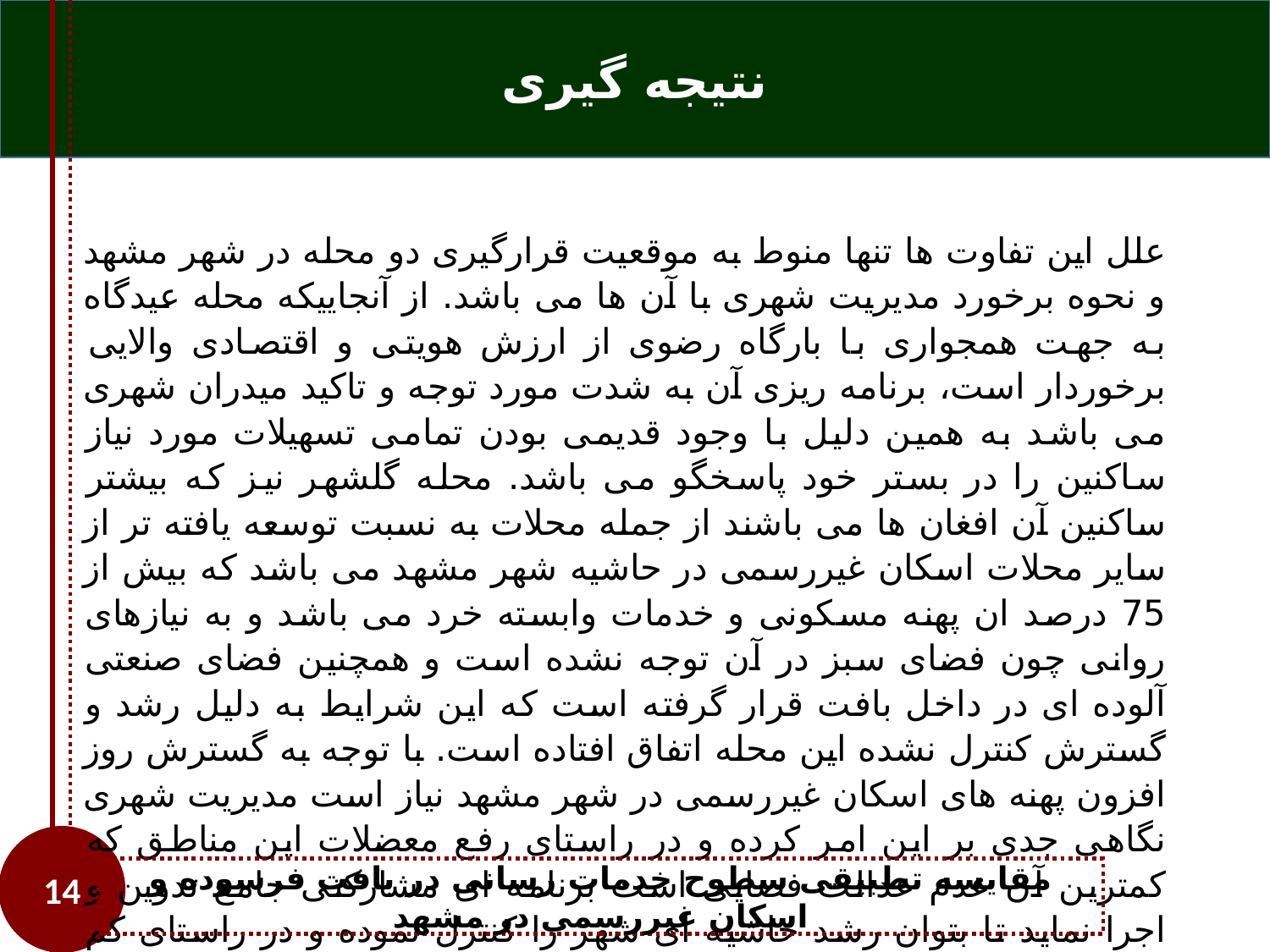

نتیجه گیری
علل این تفاوت ها تنها منوط به موقعیت قرارگیری دو محله در شهر مشهد و نحوه برخورد مدیریت شهری با آن ها می باشد. از آنجاییکه محله عیدگاه به جهت همجواری با بارگاه رضوی از ارزش هویتی و اقتصادی والایی برخوردار است، برنامه ریزی آن به شدت مورد توجه و تاکید میدران شهری می باشد به همین دلیل با وجود قدیمی بودن تمامی تسهیلات مورد نیاز ساکنین را در بستر خود پاسخگو می باشد. محله گلشهر نیز که بیشتر ساکنین آن افغان ها می باشند از جمله محلات به نسبت توسعه یافته تر از سایر محلات اسکان غیررسمی در حاشیه شهر مشهد می باشد که بیش از 75 درصد ان پهنه مسکونی و خدمات وابسته خرد می باشد و به نیازهای روانی چون فضای سبز در آن توجه نشده است و همچنین فضای صنعتی آلوده ای در داخل بافت قرار گرفته است که این شرایط به دلیل رشد و گسترش کنترل نشده این محله اتفاق افتاده است. با توجه به گسترش روز افزون پهنه های اسکان غیررسمی در شهر مشهد نیاز است مدیریت شهری نگاهی جدی بر این امر کرده و در راستای رفع معضلات این مناطق که کمترین آن عدم عدالت فضایی است برنامه ای مشارکتی جامع تدوین و اجرا نماید تا بتوان رشد حاشیه ای شهر را کنترل نموده و در راستای کم کردن فاصله میان شهر و حاشیه آن گام های استواری  برداشت.

مقایسه تطبیقی سطوح خدمات رسانی در بافت فرسوده و اسکان غیررسمی در مشهد
14